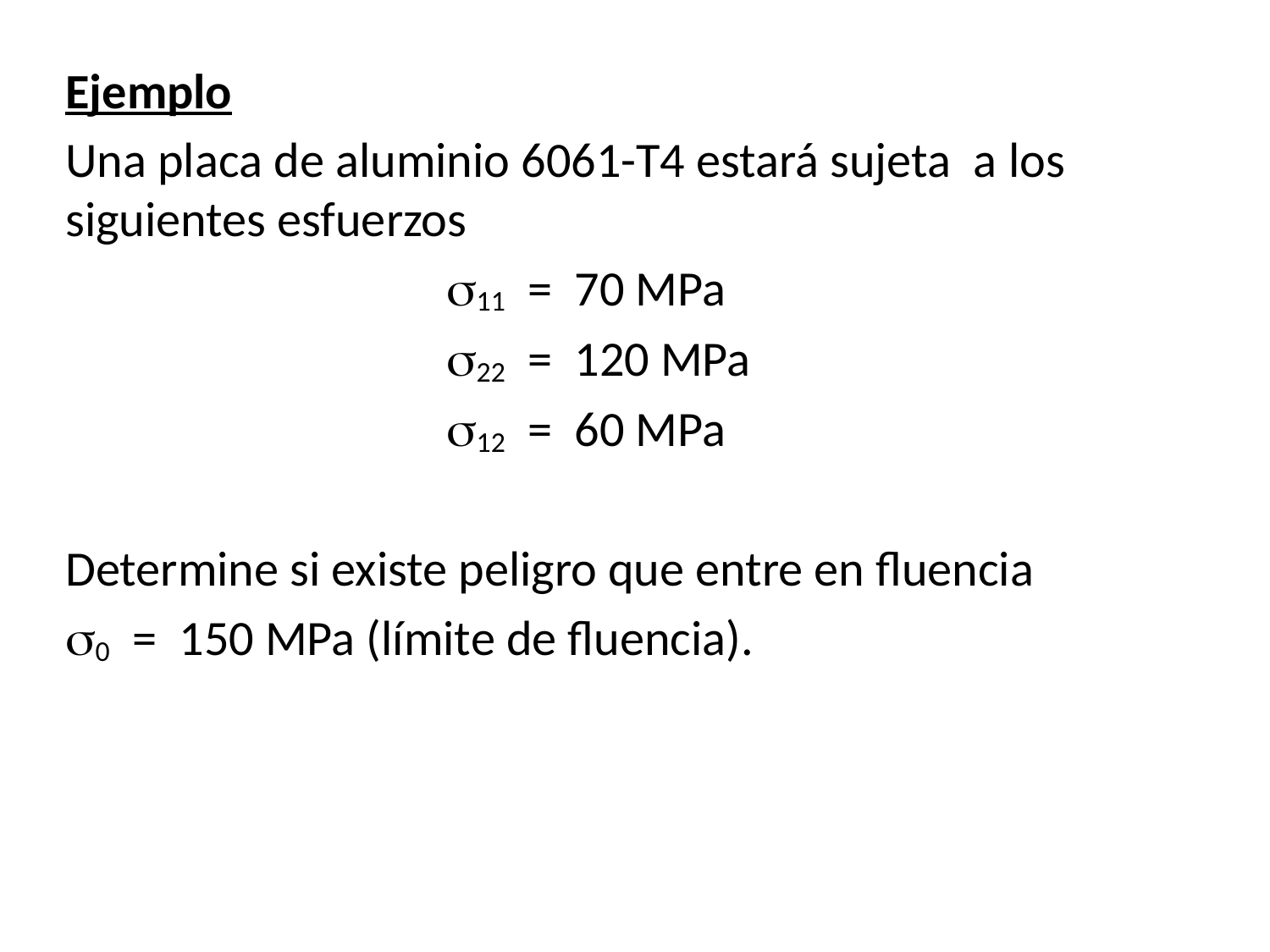

Ejemplo
Una placa de aluminio 6061-T4 estará sujeta  a los siguientes esfuerzos
			σ11  =  70 MPa
			σ22  =  120 MPa
			σ12  =  60 MPa

Determine si existe peligro que entre en fluencia
σ0  =  150 MPa (límite de fluencia).